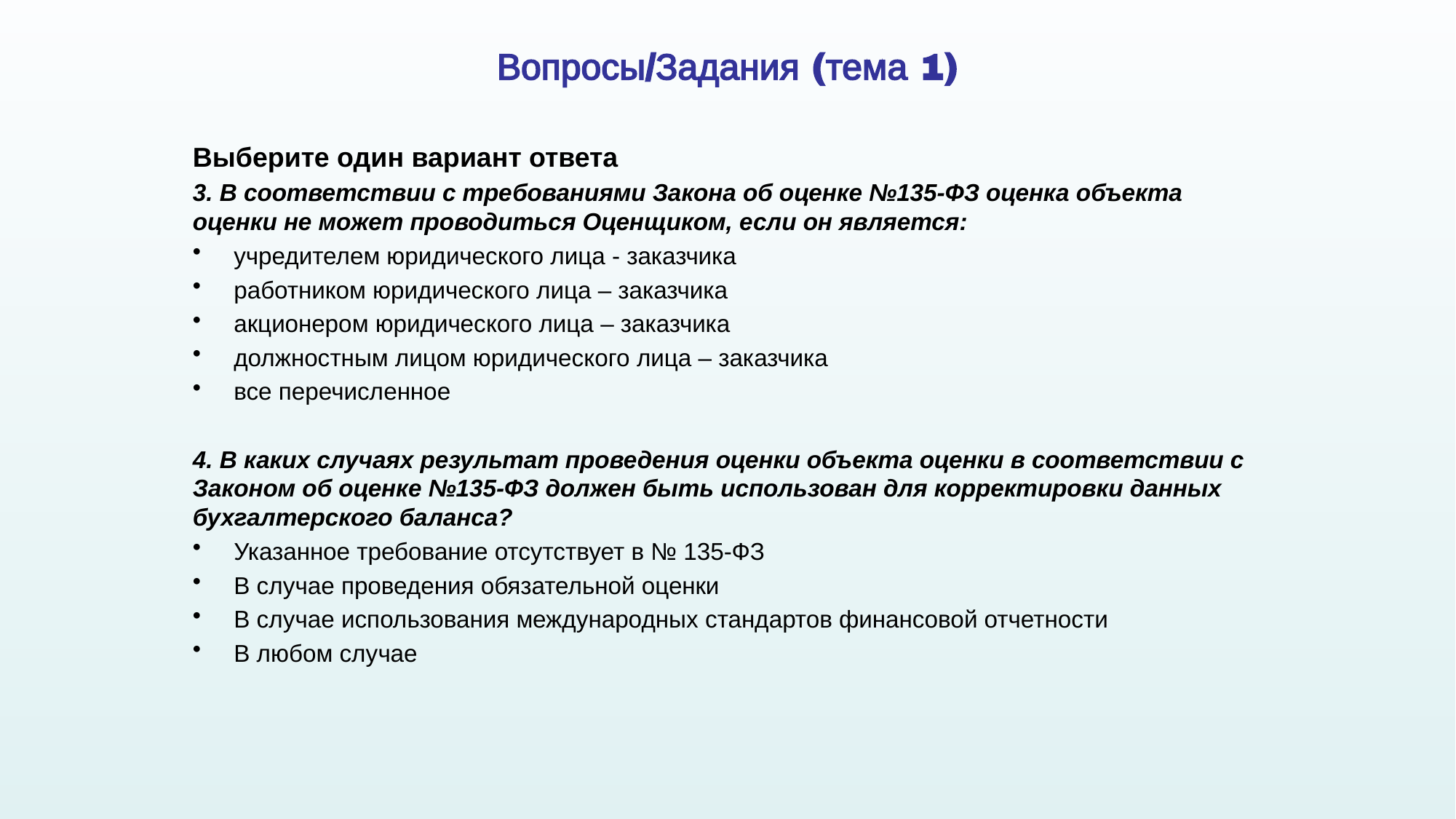

# Вопросы/Задания (тема 1)
Выберите один вариант ответа
3. В соответствии с требованиями Закона об оценке №135-ФЗ оценка объекта оценки не может проводиться Оценщиком, если он является:
учредителем юридического лица - заказчика
работником юридического лица – заказчика
акционером юридического лица – заказчика
должностным лицом юридического лица – заказчика
все перечисленное

4. В каких случаях результат проведения оценки объекта оценки в соответствии с Законом об оценке №135-ФЗ должен быть использован для корректировки данных бухгалтерского баланса?
Указанное требование отсутствует в № 135-ФЗ
В случае проведения обязательной оценки
В случае использования международных стандартов финансовой отчетности
В любом случае